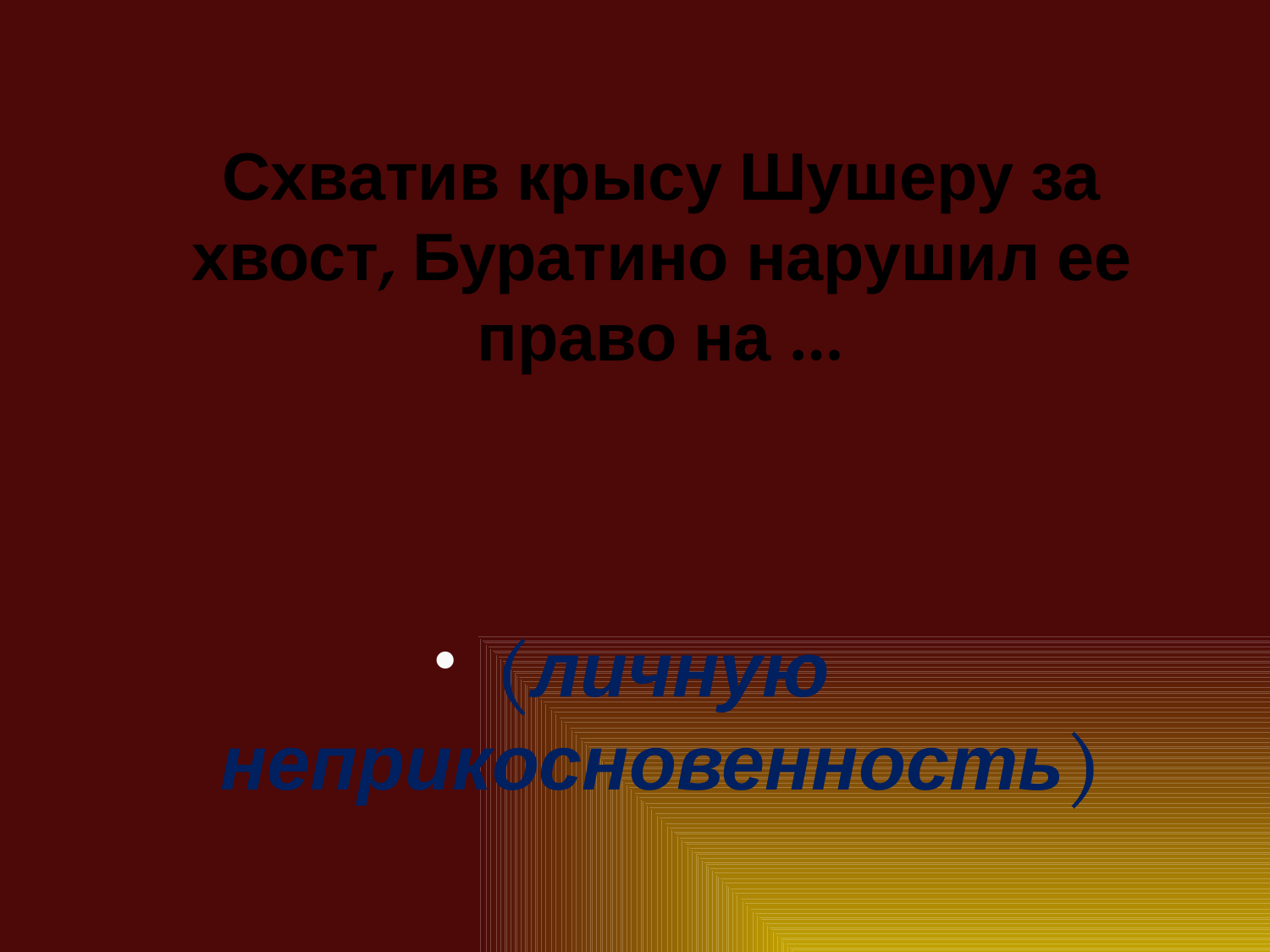

# Схватив крысу Шушеру за хвост, Буратино нарушил ее право на …
(личную неприкосновенность)